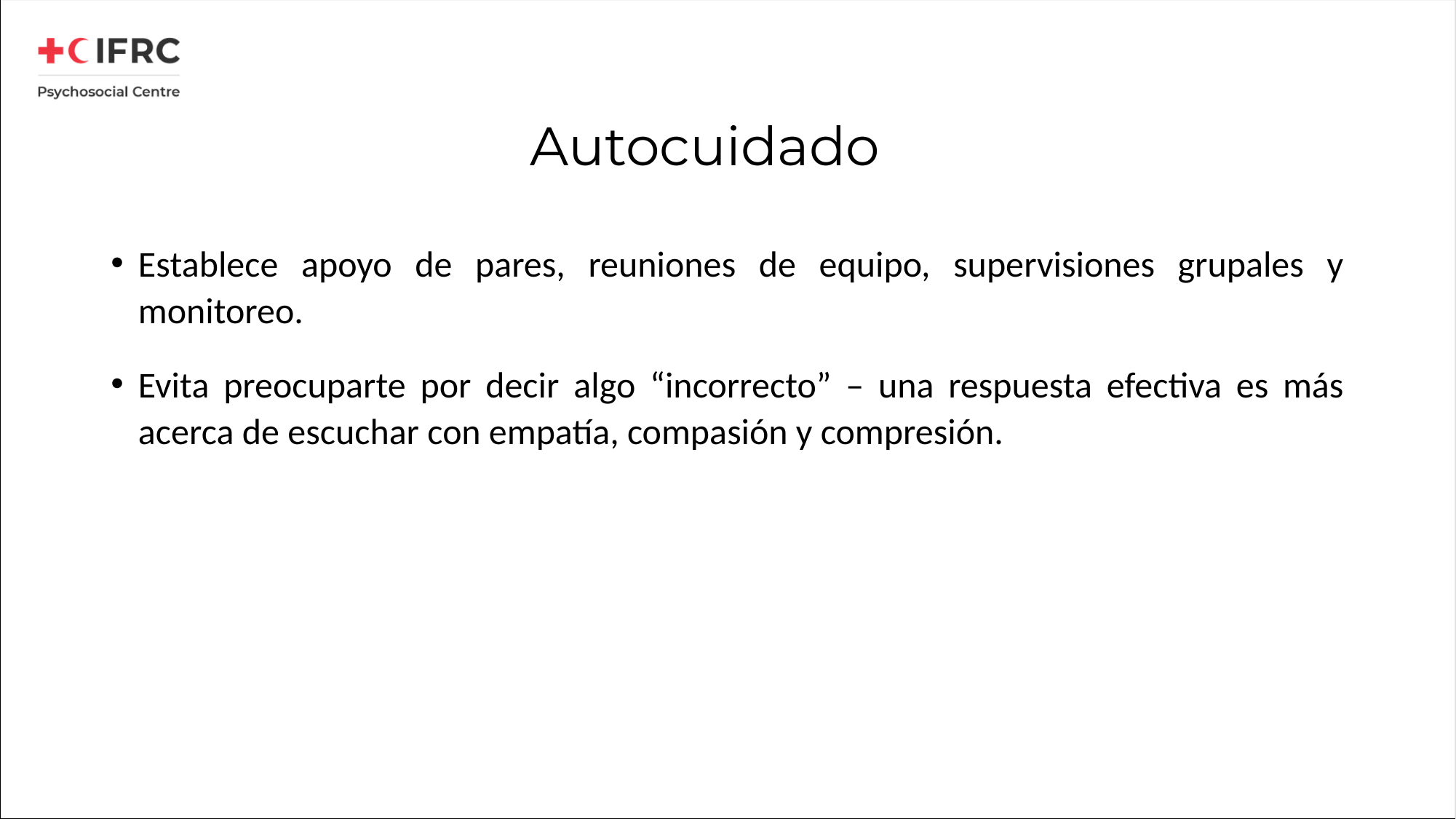

# Autocuidado
Establece apoyo de pares, reuniones de equipo, supervisiones grupales y monitoreo.
Evita preocuparte por decir algo “incorrecto” – una respuesta efectiva es más acerca de escuchar con empatía, compasión y compresión.